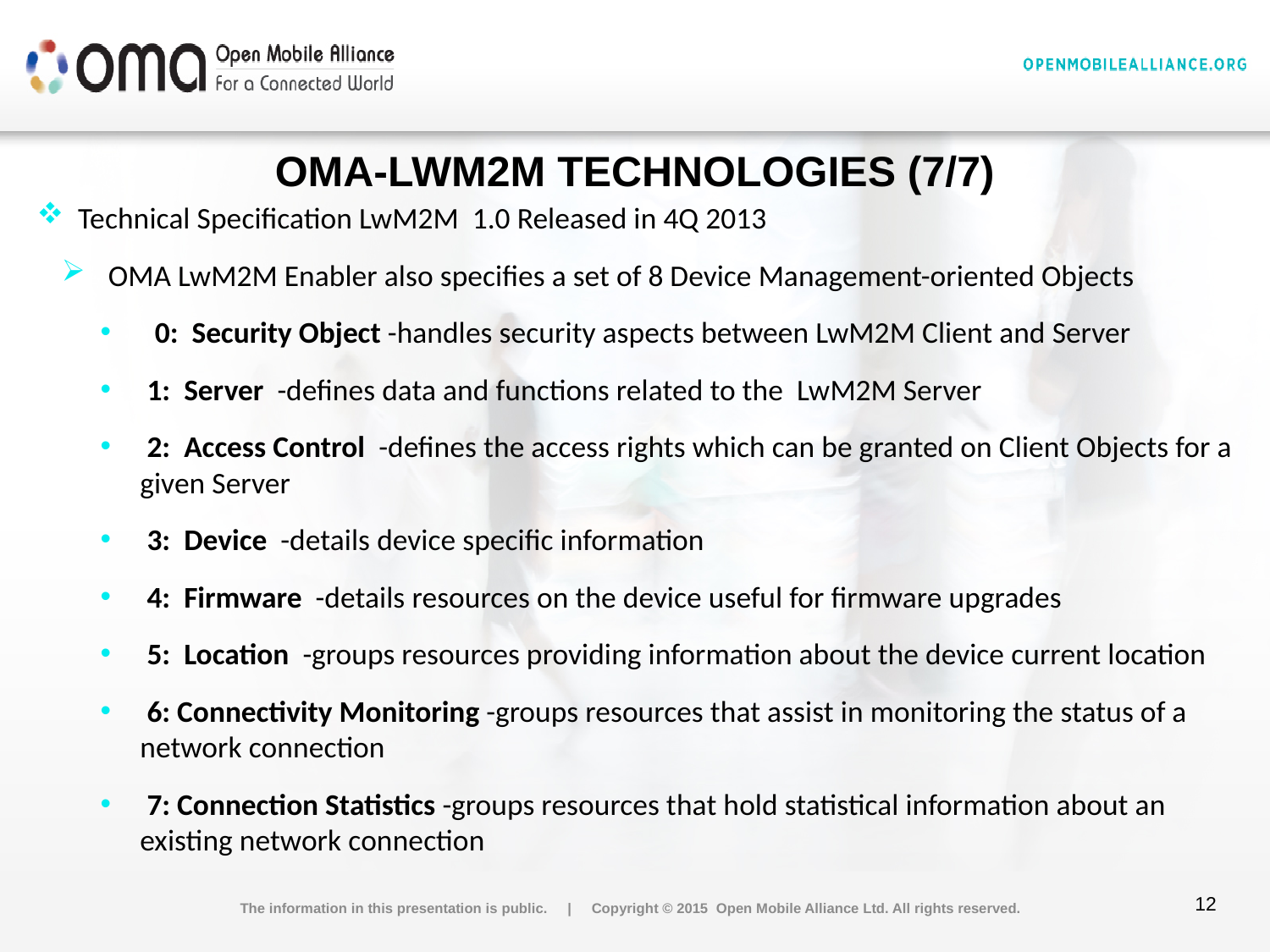

# OMA-LwM2M Technologies (7/7)
  Technical Specification LwM2M  1.0 Released in 4Q 2013

 OMA LwM2M Enabler also specifies a set of 8 Device Management-oriented Objects
 0:  Security Object -handles security aspects between LwM2M Client and Server
 1:  Server  -defines data and functions related to the  LwM2M Server
 2:  Access Control  -defines the access rights which can be granted on Client Objects for a given Server
 3:  Device  -details device specific information
 4:  Firmware  -details resources on the device useful for firmware upgrades
 5:  Location  -groups resources providing information about the device current location
 6: Connectivity Monitoring -groups resources that assist in monitoring the status of a network connection
 7: Connection Statistics -groups resources that hold statistical information about an existing network connection

The information in this presentation is public.     |     Copyright © 2015  Open Mobile Alliance Ltd. All rights reserved.